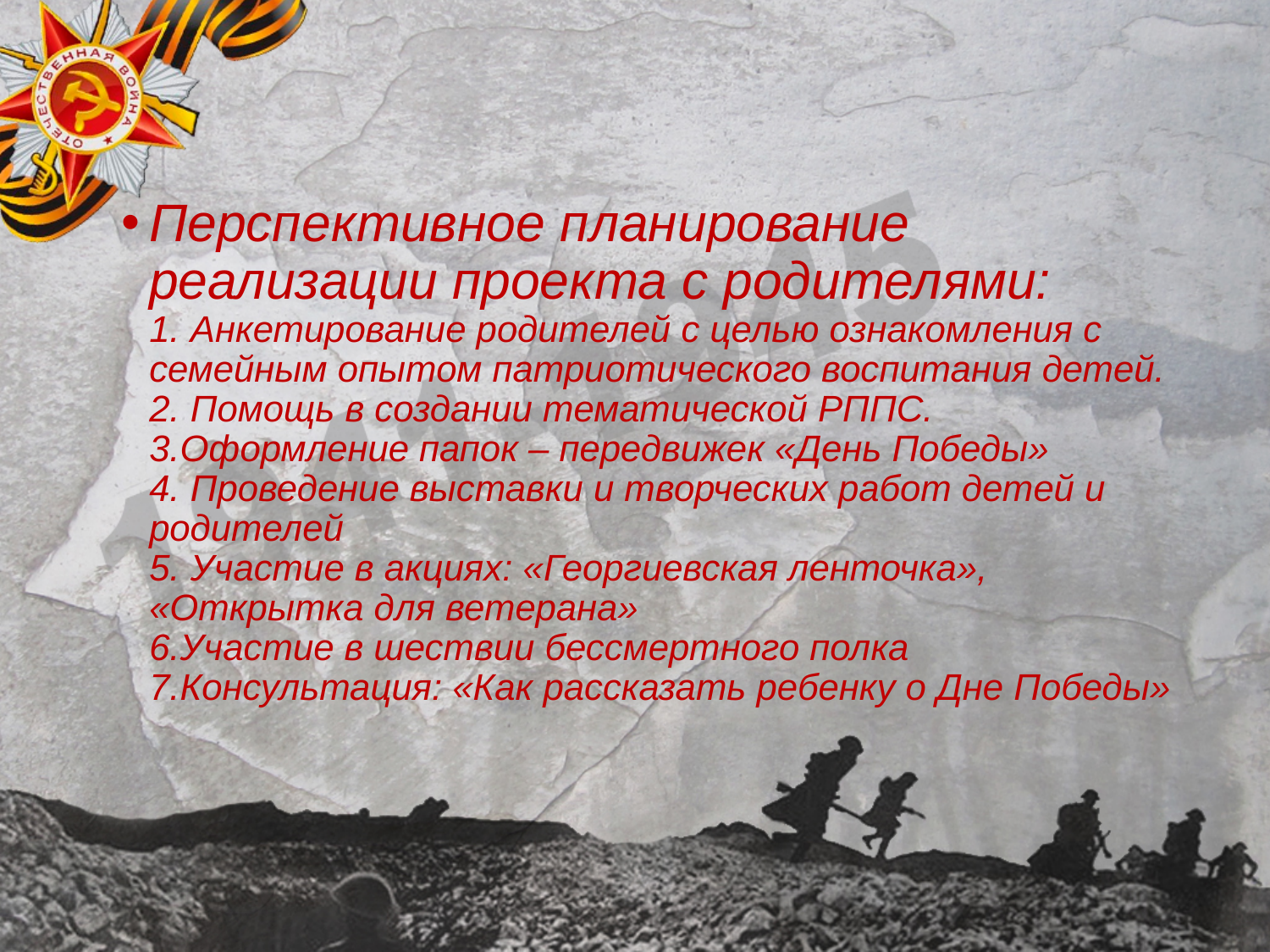

Перспективное планирование реализации проекта с родителями:
1. Анкетирование родителей с целью ознакомления с семейным опытом патриотического воспитания детей.
2. Помощь в создании тематической РППС.
3.Оформление папок – передвижек «День Победы»
4. Проведение выставки и творческих работ детей и родителей
5. Участие в акциях: «Георгиевская ленточка», «Открытка для ветерана»
6.Участие в шествии бессмертного полка
7.Консультация: «Как рассказать ребенку о Дне Победы»